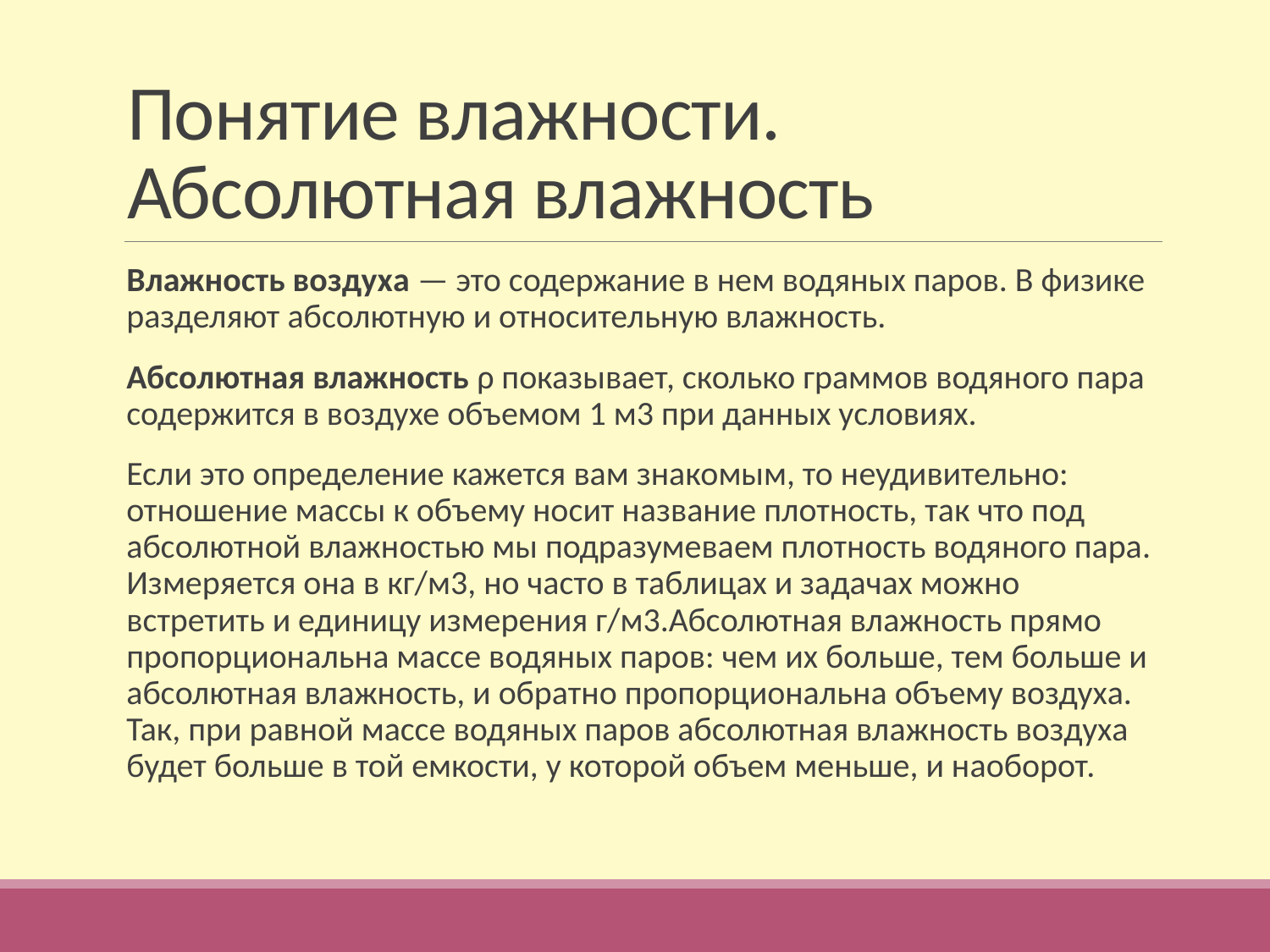

# Понятие влажности. Абсолютная влажность
Влажность воздуха — это содержание в нем водяных паров. В физике разделяют абсолютную и относительную влажность.
Абсолютная влажность ρ показывает, сколько граммов водяного пара содержится в воздухе объемом 1 м3 при данных условиях.
Если это определение кажется вам знакомым, то неудивительно: отношение массы к объему носит название плотность, так что под абсолютной влажностью мы подразумеваем плотность водяного пара. Измеряется она в кг/м3, но часто в таблицах и задачах можно встретить и единицу измерения г/м3.Абсолютная влажность прямо пропорциональна массе водяных паров: чем их больше, тем больше и абсолютная влажность, и обратно пропорциональна объему воздуха. Так, при равной массе водяных паров абсолютная влажность воздуха будет больше в той емкости, у которой объем меньше, и наоборот.